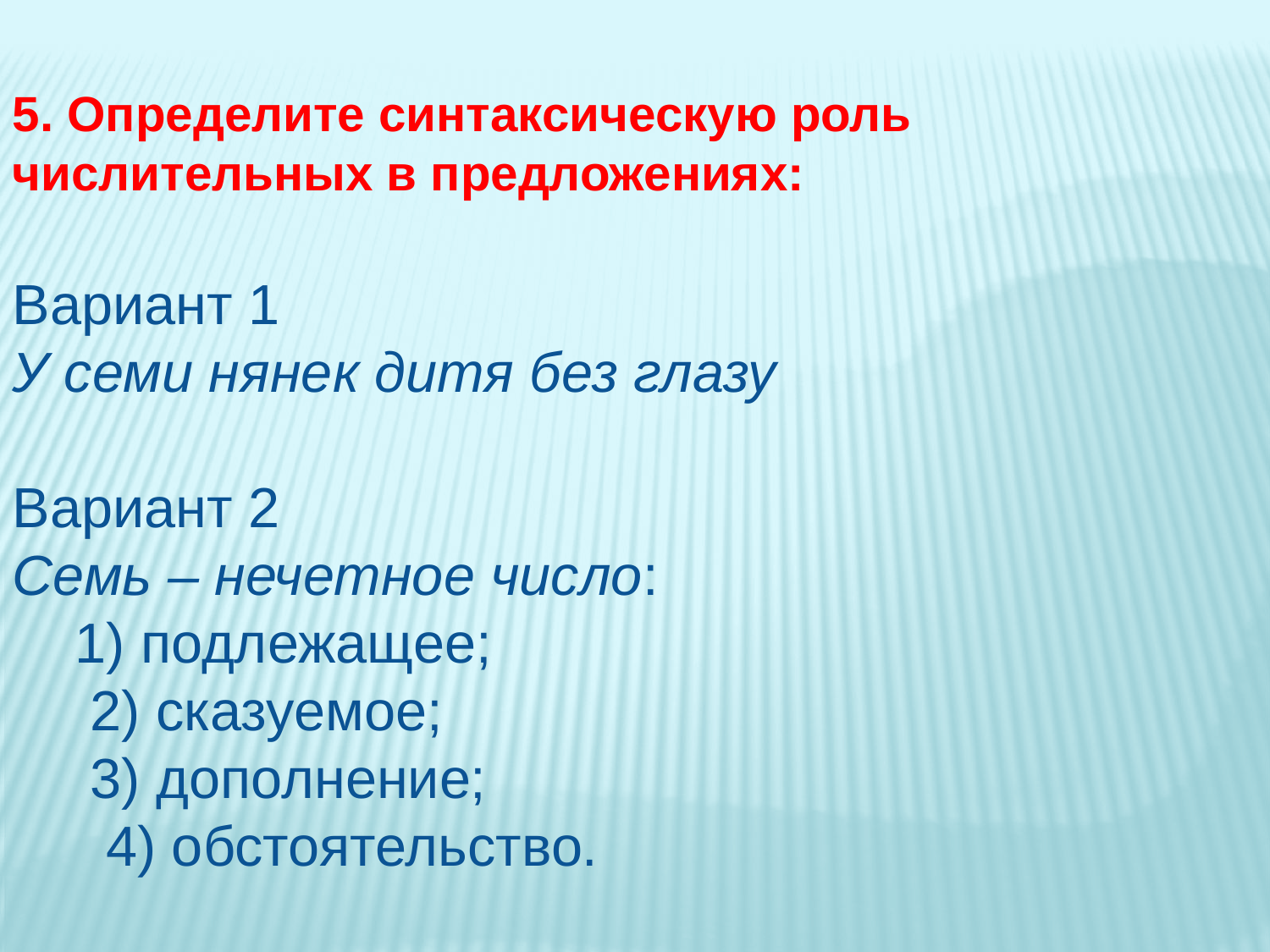

5. Определите синтаксическую роль числительных в предложениях:

Вариант 1
У семи нянек дитя без глазу

Вариант 2
Семь – нечетное число:
    1) подлежащее;
     2) сказуемое;
     3) дополнение;
      4) обстоятельство.